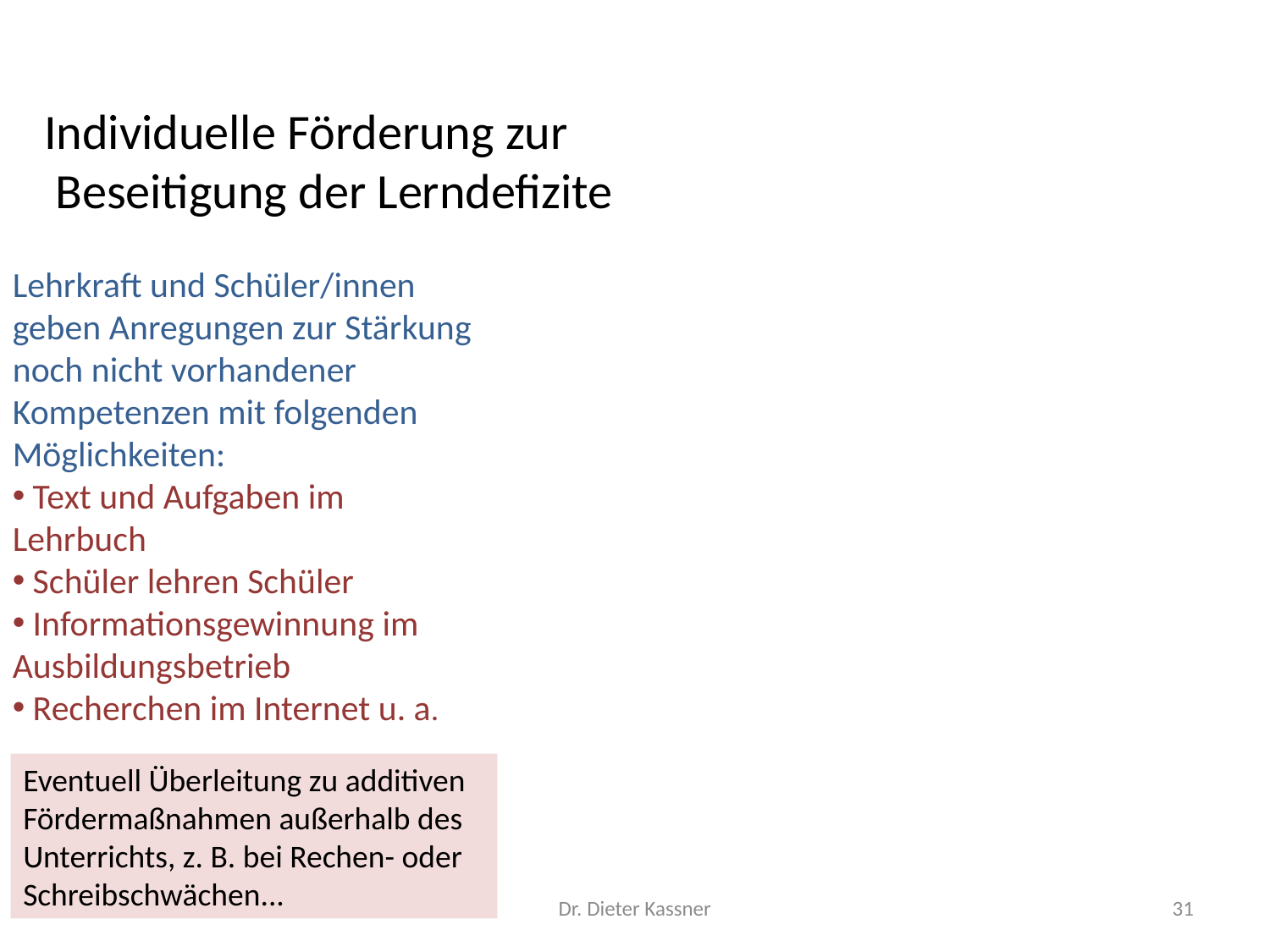

Individuelle Förderung zur
 Beseitigung der Lerndefizite
Lehrkraft und Schüler/innen geben Anregungen zur Stärkung noch nicht vorhandener Kompetenzen mit folgenden Möglichkeiten:
 Text und Aufgaben im Lehrbuch
 Schüler lehren Schüler
 Informationsgewinnung im Ausbildungsbetrieb
 Recherchen im Internet u. a.
Eventuell Überleitung zu additiven Fördermaßnahmen außerhalb des Unterrichts, z. B. bei Rechen- oder Schreibschwächen...
Dr. Dieter Kassner
31